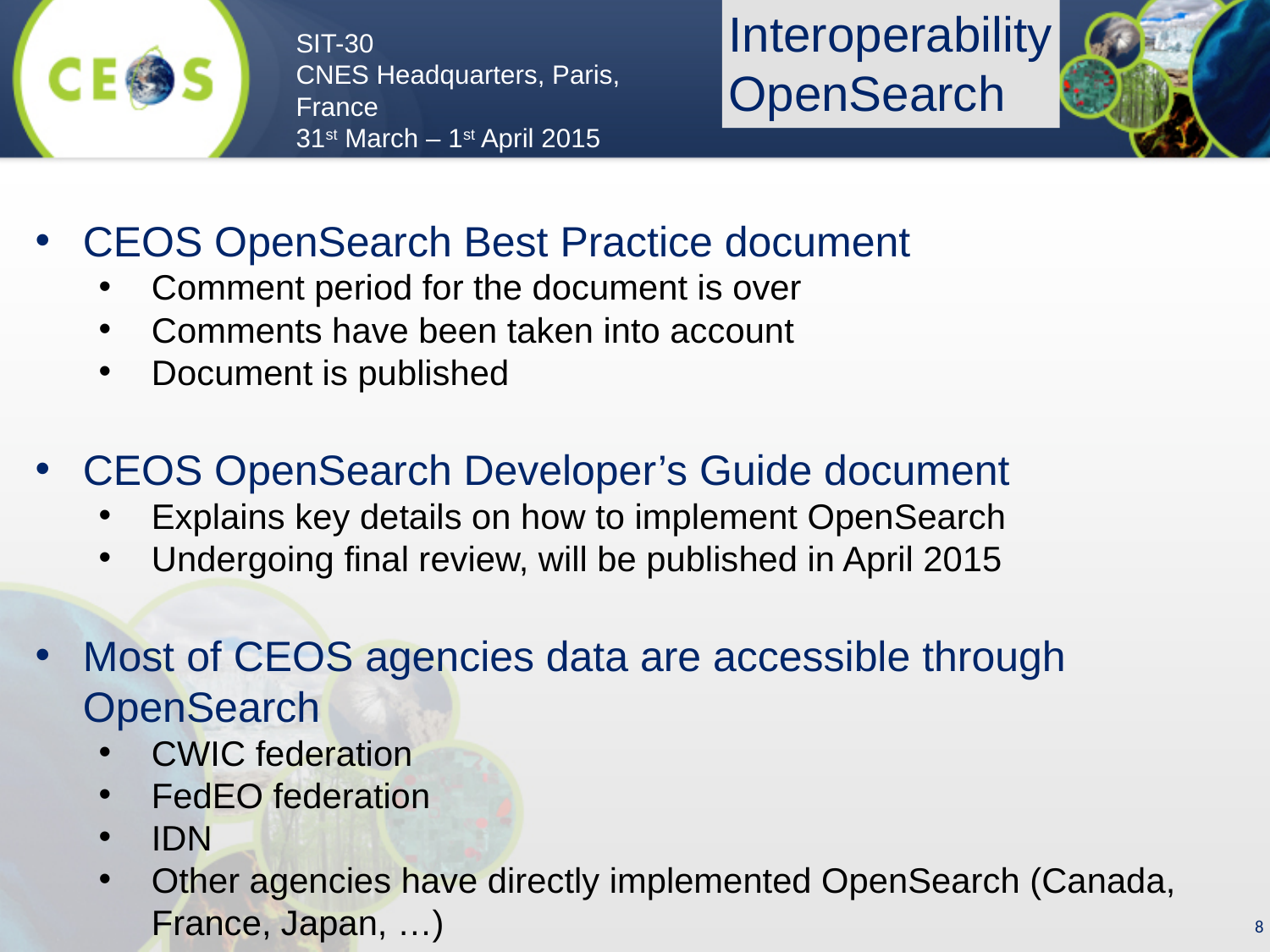

Interoperability
OpenSearch
CEOS OpenSearch Best Practice document
Comment period for the document is over
Comments have been taken into account
Document is published

CEOS OpenSearch Developer’s Guide document
Explains key details on how to implement OpenSearch
Undergoing final review, will be published in April 2015

Most of CEOS agencies data are accessible through OpenSearch
CWIC federation
FedEO federation
IDN
Other agencies have directly implemented OpenSearch (Canada, France, Japan, …)

8